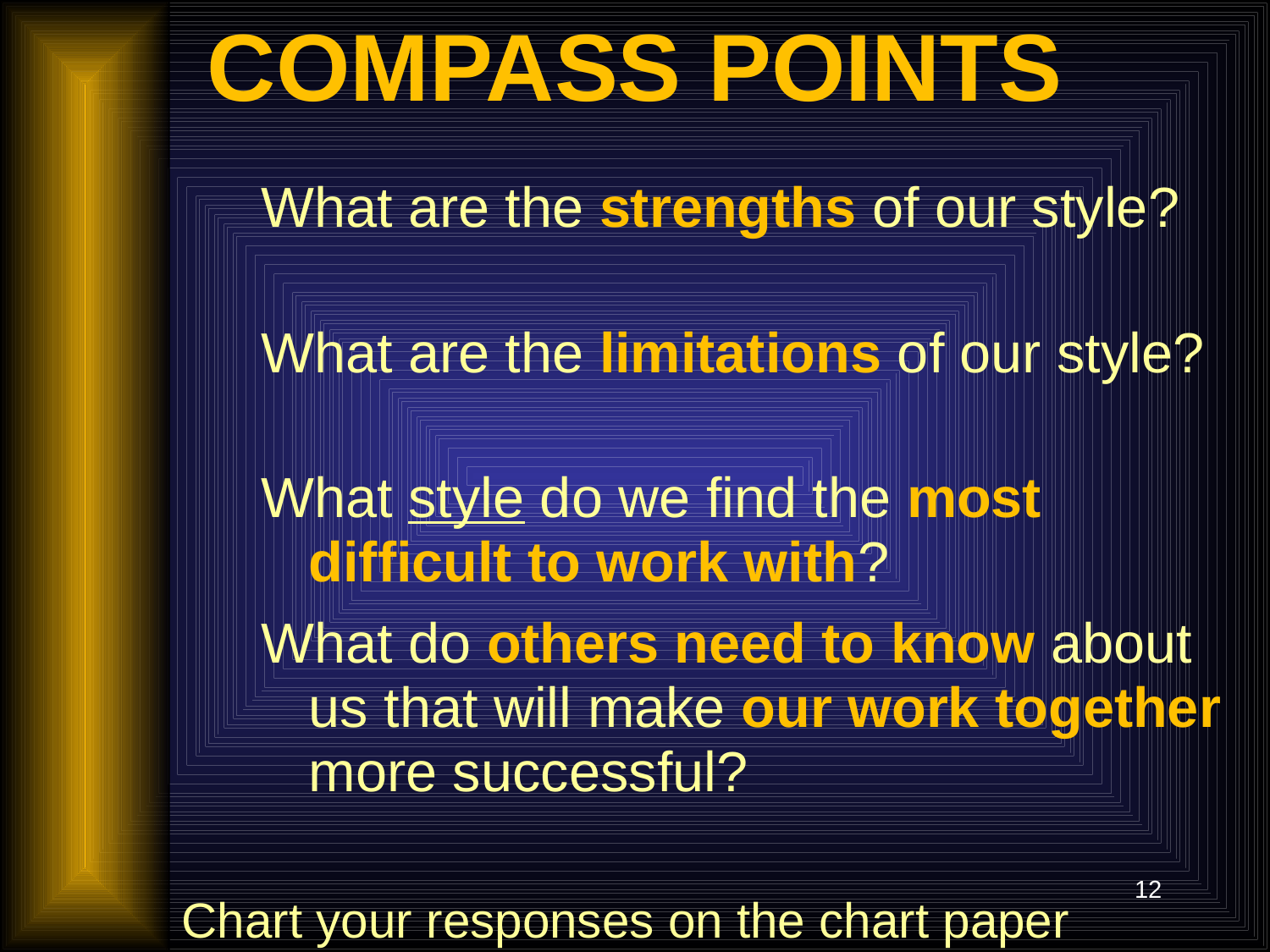

COMPASS POINTS
What are the strengths of our style?
What are the limitations of our style?
What style do we find the most difficult to work with?
What do others need to know about us that will make our work together more successful?

Chart your responses on the chart paper
Be prepared to report back to the full group
12